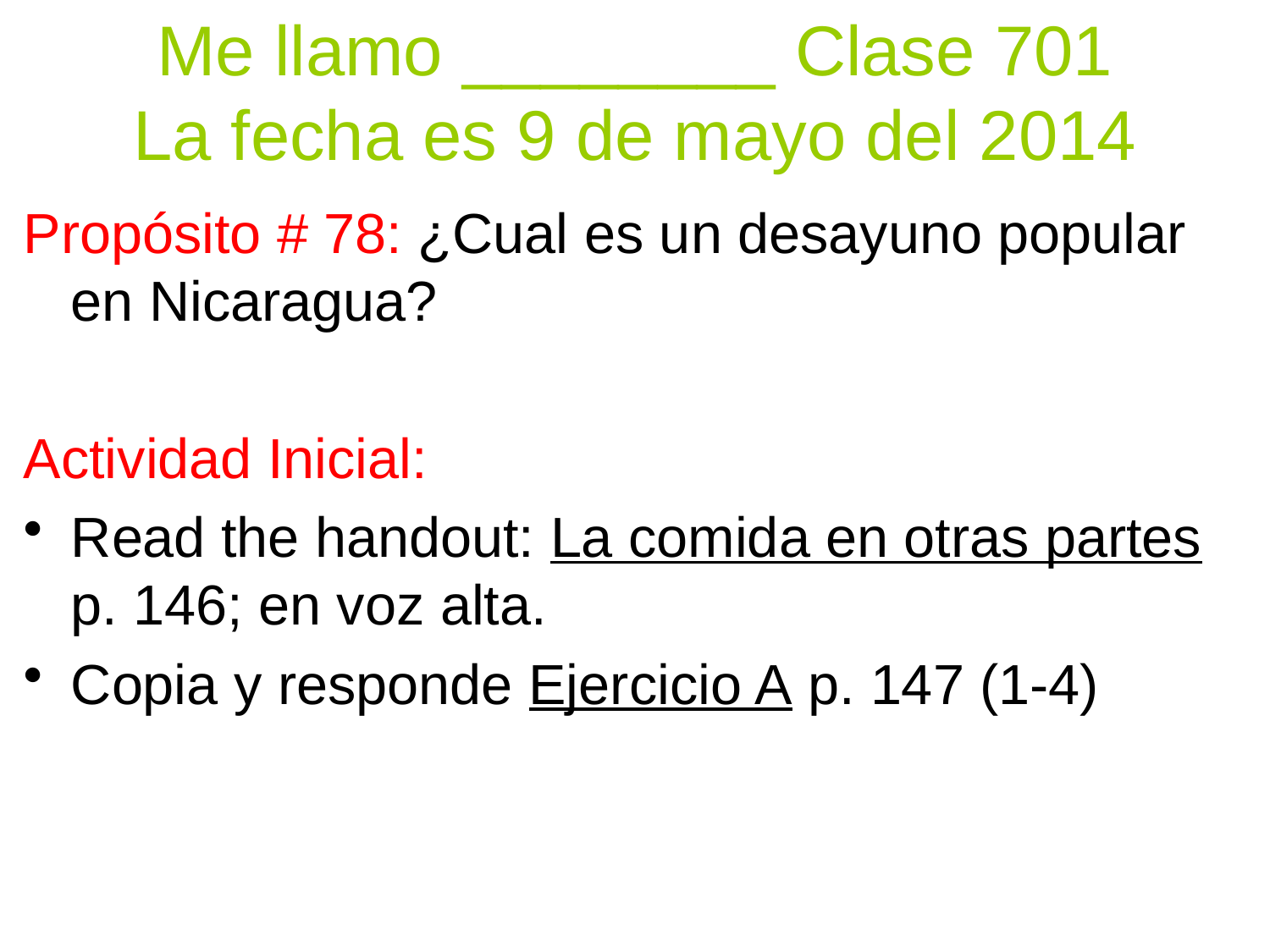

# Me llamo ________ Clase 701 La fecha es 9 de mayo del 2014
Propósito # 78: ¿Cual es un desayuno popular en Nicaragua?

Actividad Inicial:
Read the handout: La comida en otras partes p. 146; en voz alta.
Copia y responde Ejercicio A p. 147 (1-4)